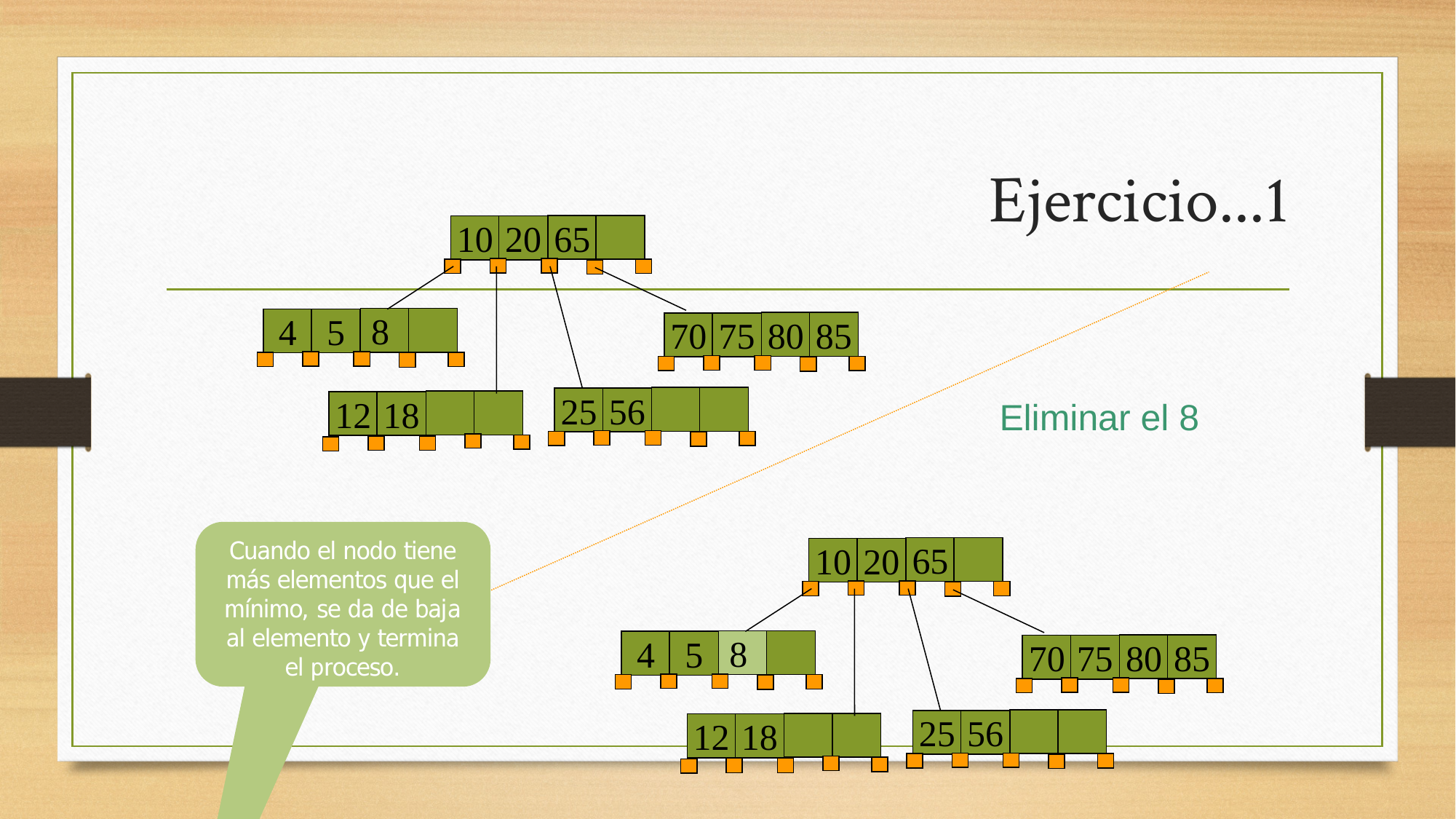

# Ejercicio...1
65

10
20

8

4
5
80
85
70
75

25
56
Eliminar el 8

12
18

Cuando el nodo tiene más elementos que el mínimo, se da de baja al elemento y termina el proceso.
65

10
20

8

4
5
80
85
70
75

25
56

12
18